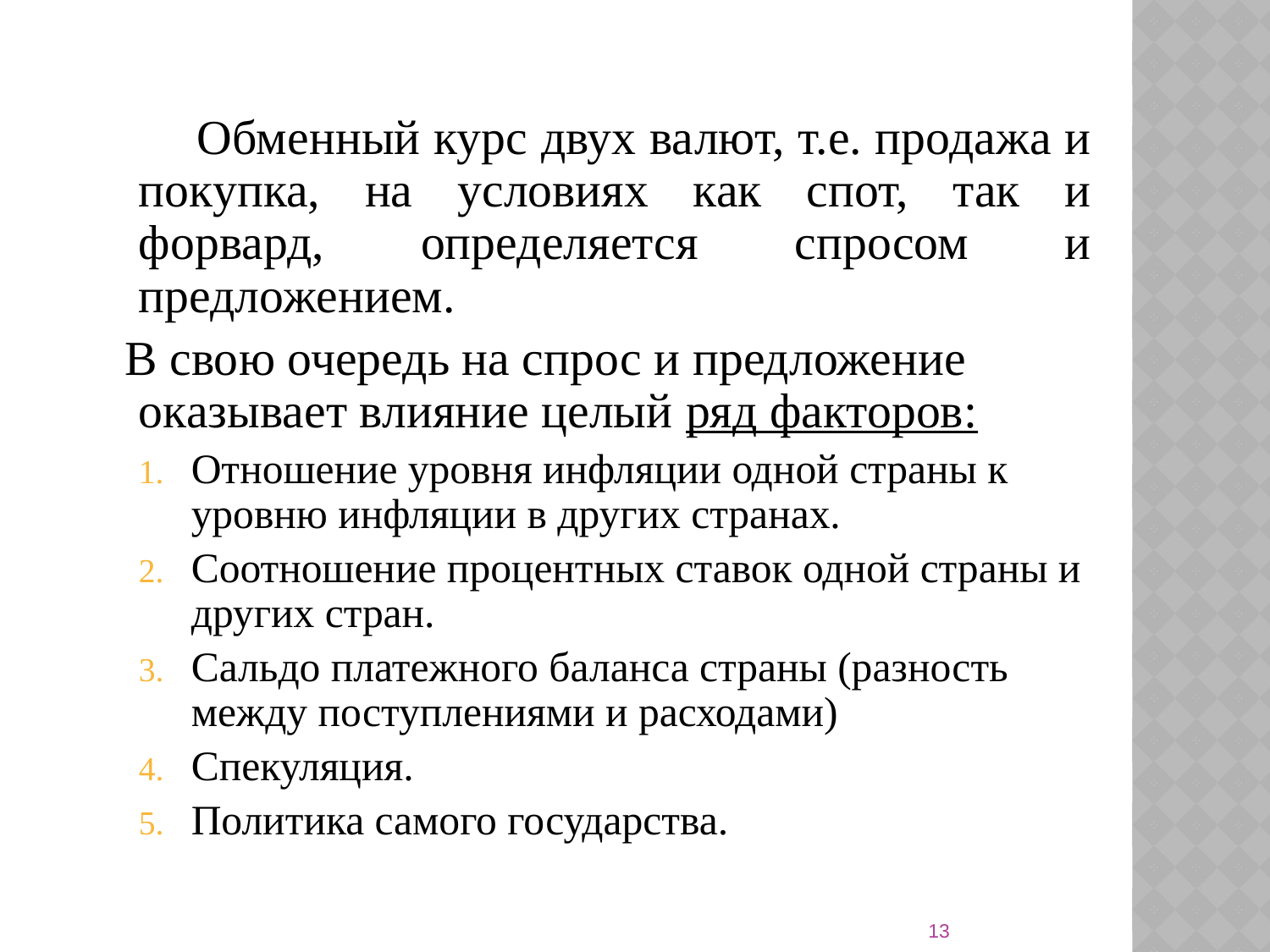

Обменный курс двух валют, т.е. продажа и покупка, на условиях как спот, так и форвард, определяется спросом и предложением.
    В свою очередь на спрос и предложение оказывает влияние целый ряд факторов:
Отношение уровня инфляции одной страны к уровню инфляции в других странах.
Соотношение процентных ставок одной страны и других стран.
Сальдо платежного баланса страны (разность между поступлениями и расходами)
Спекуляция.
Политика самого государства.
13